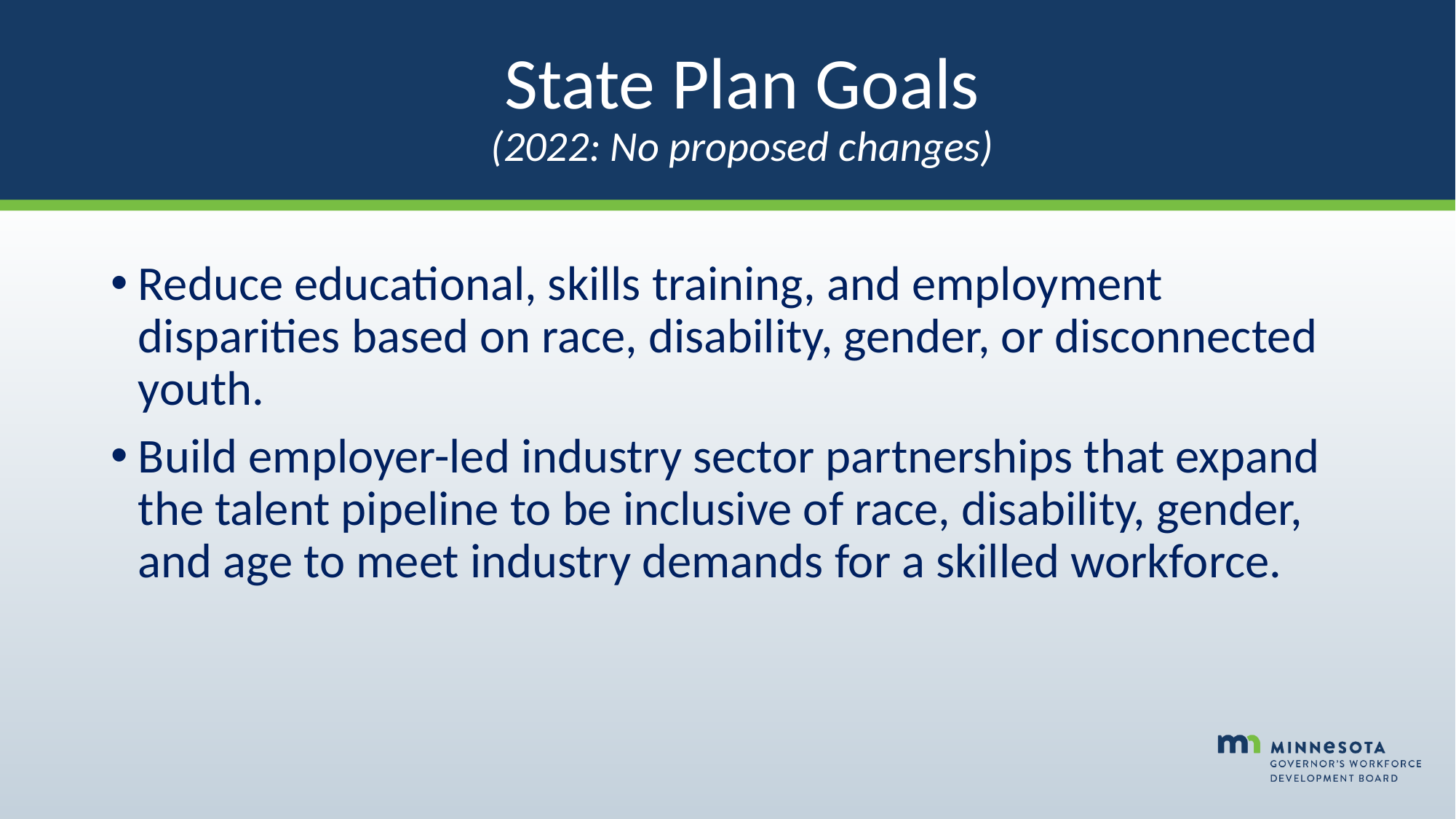

# State Plan Goals (2022: No proposed changes)
Reduce educational, skills training, and employment disparities based on race, disability, gender, or disconnected youth.
Build employer-led industry sector partnerships that expand the talent pipeline to be inclusive of race, disability, gender, and age to meet industry demands for a skilled workforce.